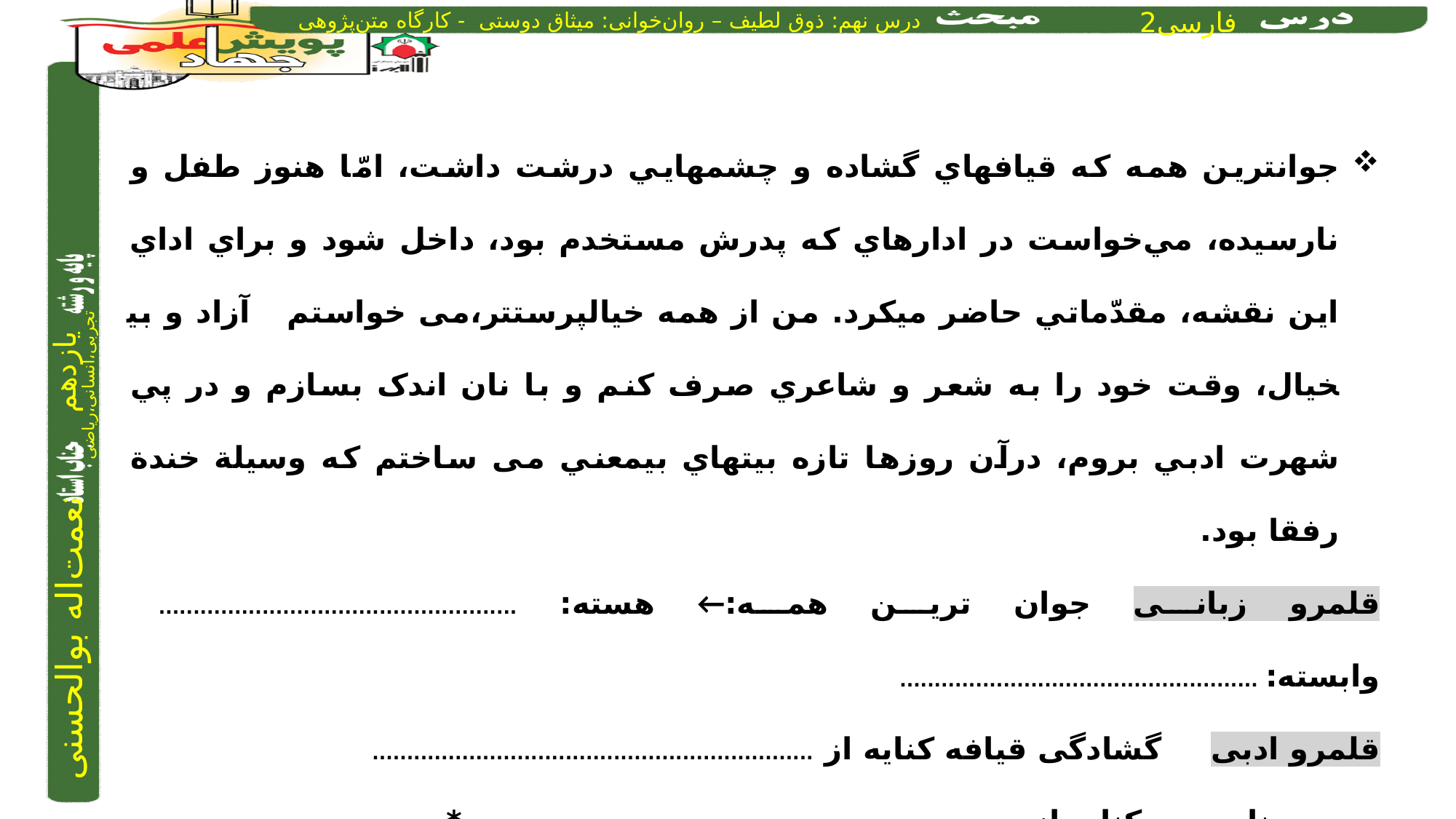

جوان­ترين همه كه قیافه­اي گشاده و چشم­هايي درشت داشت، امّا هنوز طفل و نارسیده، مي‌خواست در اداره­اي كه پدرش مستخدم بود، داخل شود و براي اداي اين نقشه، مقدّماتي حاضر مي­كرد. من از همه خیال­پرست­تر،می خواستم   آزاد و بي­خیال، وقت خود را به شعر و شاعري صرف كنم و با نان اندک بسازم و در پي شهرت ادبي بروم، درآن روزها تازه بیت­هاي بي­معني می ساختم كه وسیلة خندة رفقا بود.
قلمرو زبانی	 جوان ترین همه:← هسته: .................................................... وابسته: ....................................................
قلمرو ادبی		­گشادگی قیافه کنایه از ................................................................
		نارسیده کنایه از .................................................................................*
		ساختن بیت کنایه از ..........................................................................
		نان مجاز از ....................................................